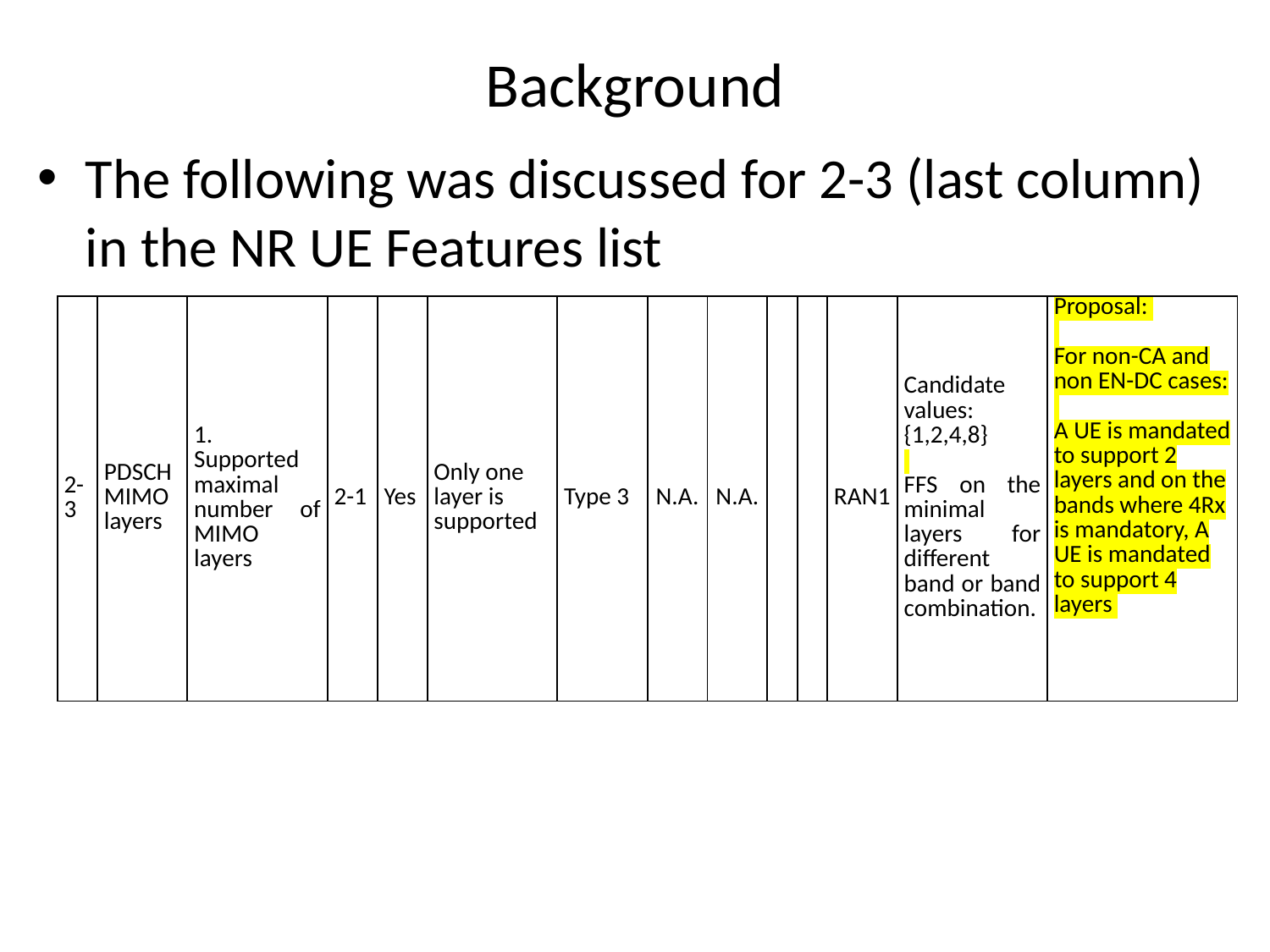

# Background
The following was discussed for 2-3 (last column) in the NR UE Features list

| 2-3 | PDSCH MIMO layers | 1. Supported maximal number of MIMO layers | 2-1 | Yes | Only one layer is supported | Type 3 | N.A. | N.A. |  |  | RAN1 | Candidate values: {1,2,4,8}   FFS on the minimal layers for different band or band combination. | Proposal:   For non-CA and non EN-DC cases:   A UE is mandated to support 2 layers and on the bands where 4Rx is mandatory, A UE is mandated to support 4 layers |
| --- | --- | --- | --- | --- | --- | --- | --- | --- | --- | --- | --- | --- | --- |